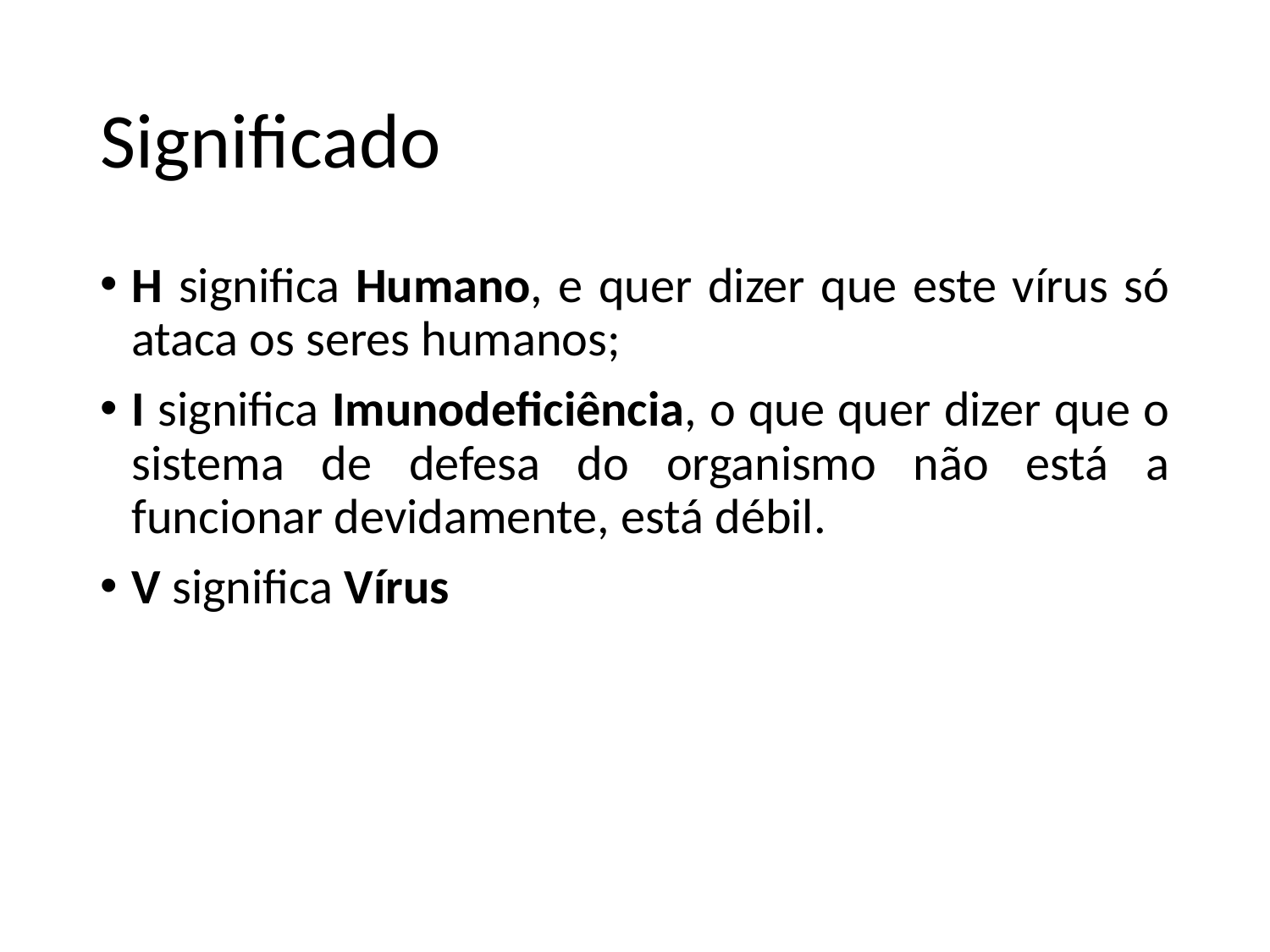

# Significado
H significa Humano, e quer dizer que este vírus só ataca os seres humanos;
I significa Imunodeficiência, o que quer dizer que o sistema de defesa do organismo não está a funcionar devidamente, está débil.
V significa Vírus